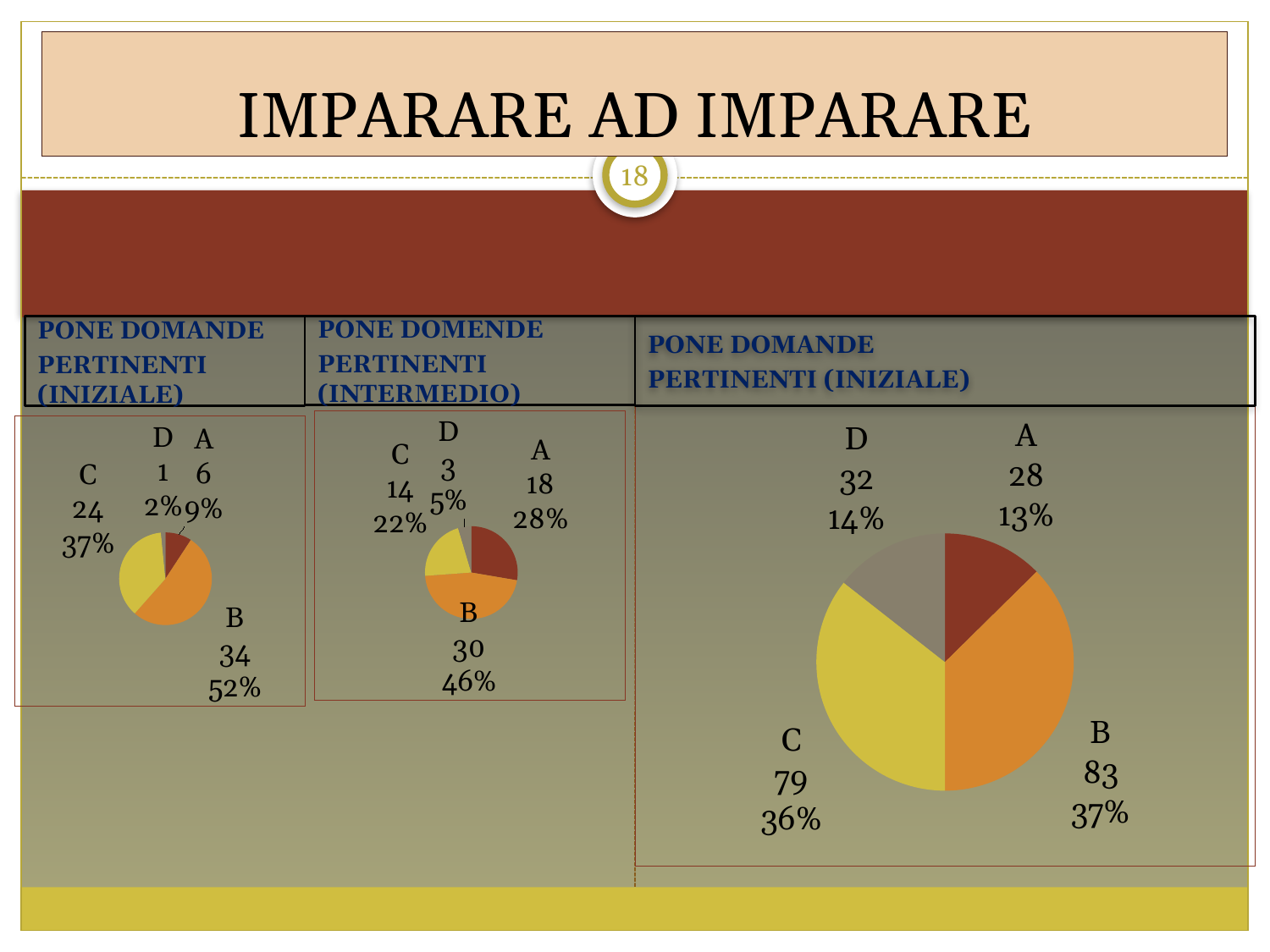

# IMPARARE AD IMPARARE
18
PONE DOMANDE
PERTINENTI (INIZIALE)
PONE DOMENDE
PERTINENTI (INTERMEDIO)
PONE DOMANDE
PERTINENTI (INIZIALE)

### Chart

| Category | Vendite |
|---|---|
| A | 28.0 |
| B | 83.0 |
| C | 79.0 |
| D | 32.0 |

### Chart

| Category | Vendite |
|---|---|
| A | 18.0 |
| B | 30.0 |
| C | 14.0 |
| D | 3.0 |

### Chart

| Category | Vendite |
|---|---|
| A | 6.0 |
| B | 34.0 |
| C | 24.0 |
| D | 1.0 |